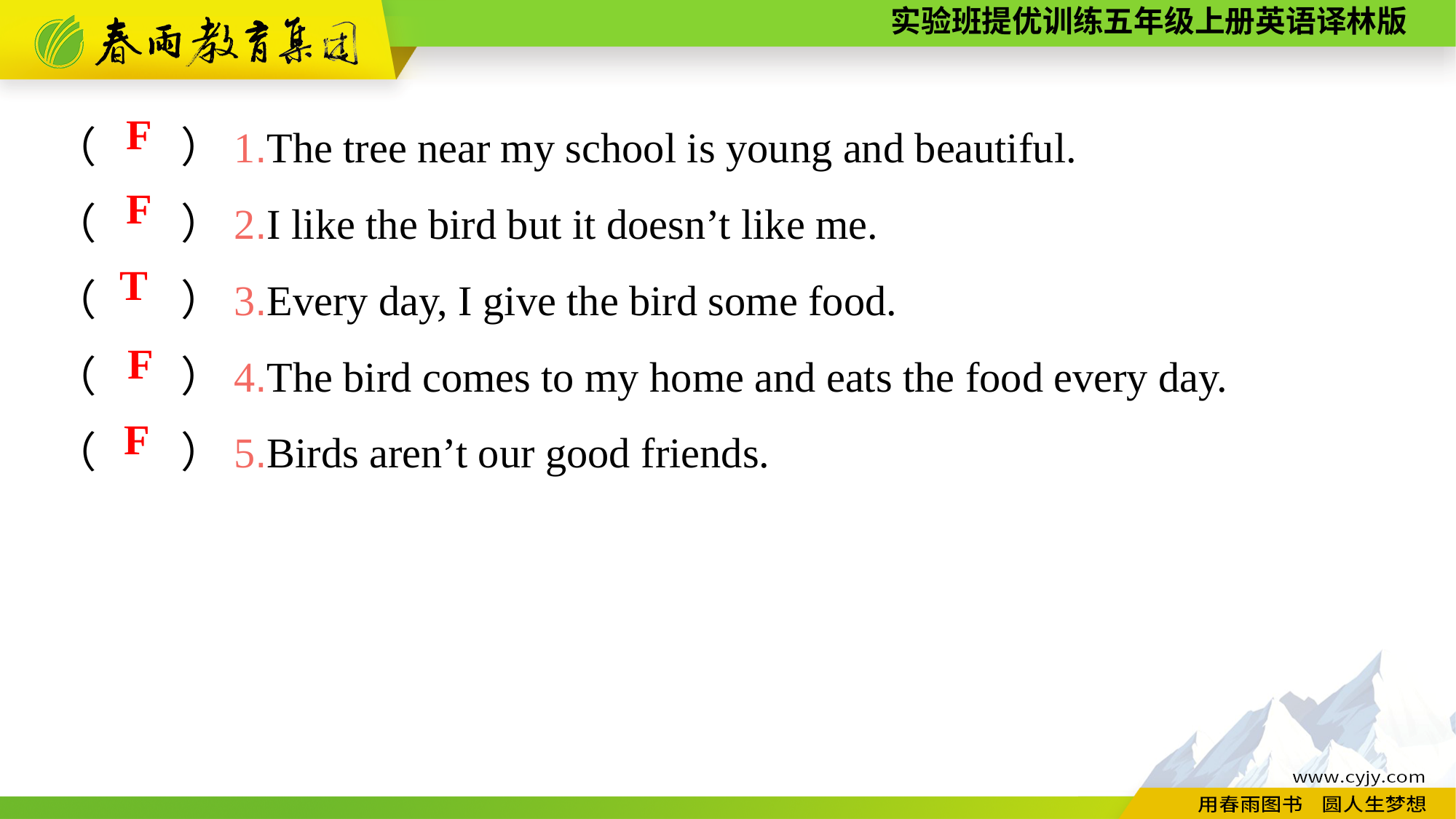

（　　）1.The tree near my school is young and beautiful.
（　　）2.I like the bird but it doesn’t like me.
（　　）3.Every day, I give the bird some food.
（　　）4.The bird comes to my home and eats the food every day.
（　　）5.Birds aren’t our good friends.
F
F
T
F
F